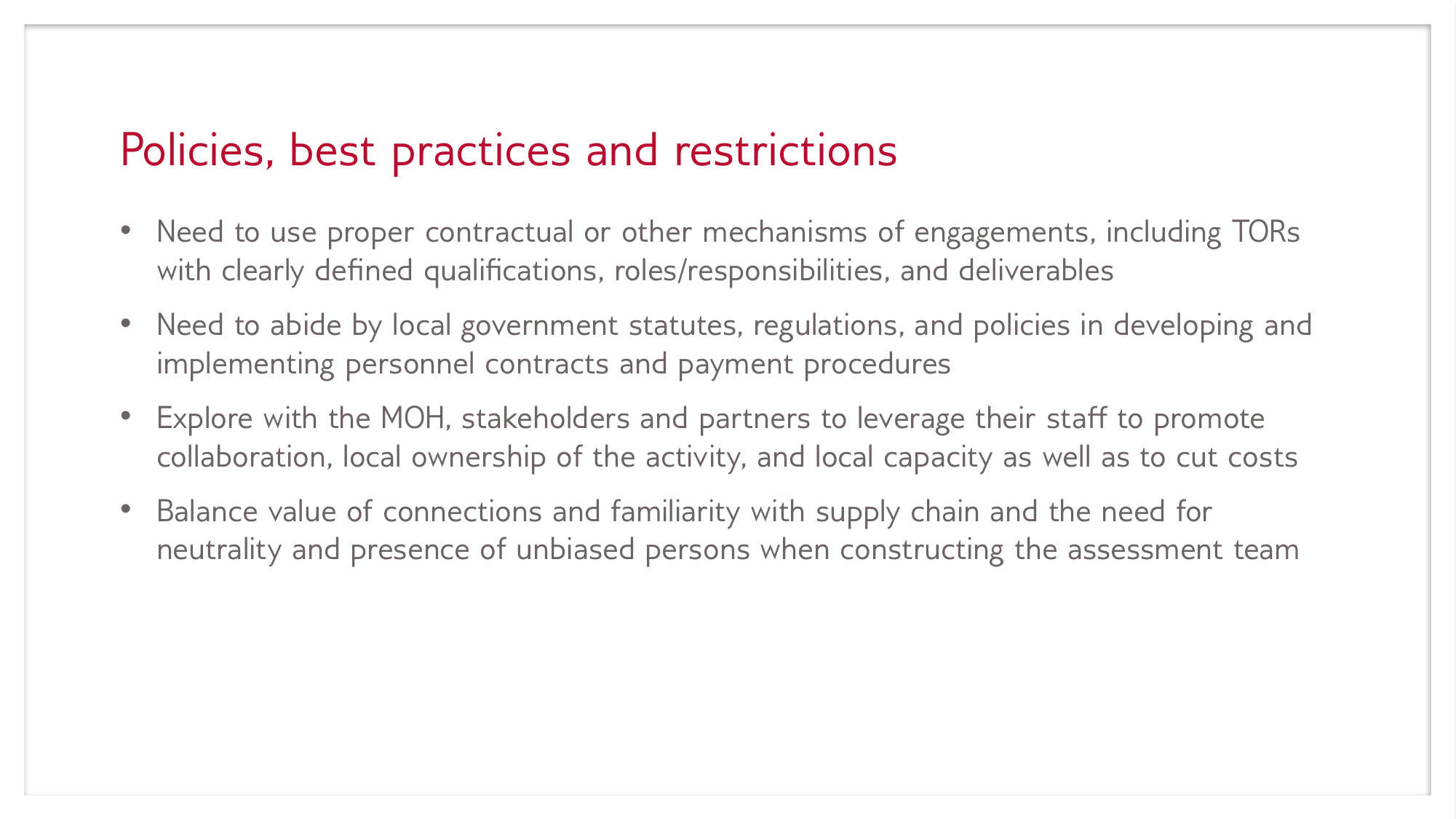

# Policies, best practices and restrictions
Need to use proper contractual or other mechanisms of engagements, including TORs with clearly defined qualifications, roles/responsibilities, and deliverables
Need to abide by local government statutes, regulations, and policies in developing and implementing personnel contracts and payment procedures
Explore with the MOH, stakeholders and partners to leverage their staff to promote collaboration, local ownership of the activity, and local capacity as well as to cut costs
Balance value of connections and familiarity with supply chain and the need for neutrality and presence of unbiased persons when constructing the assessment team